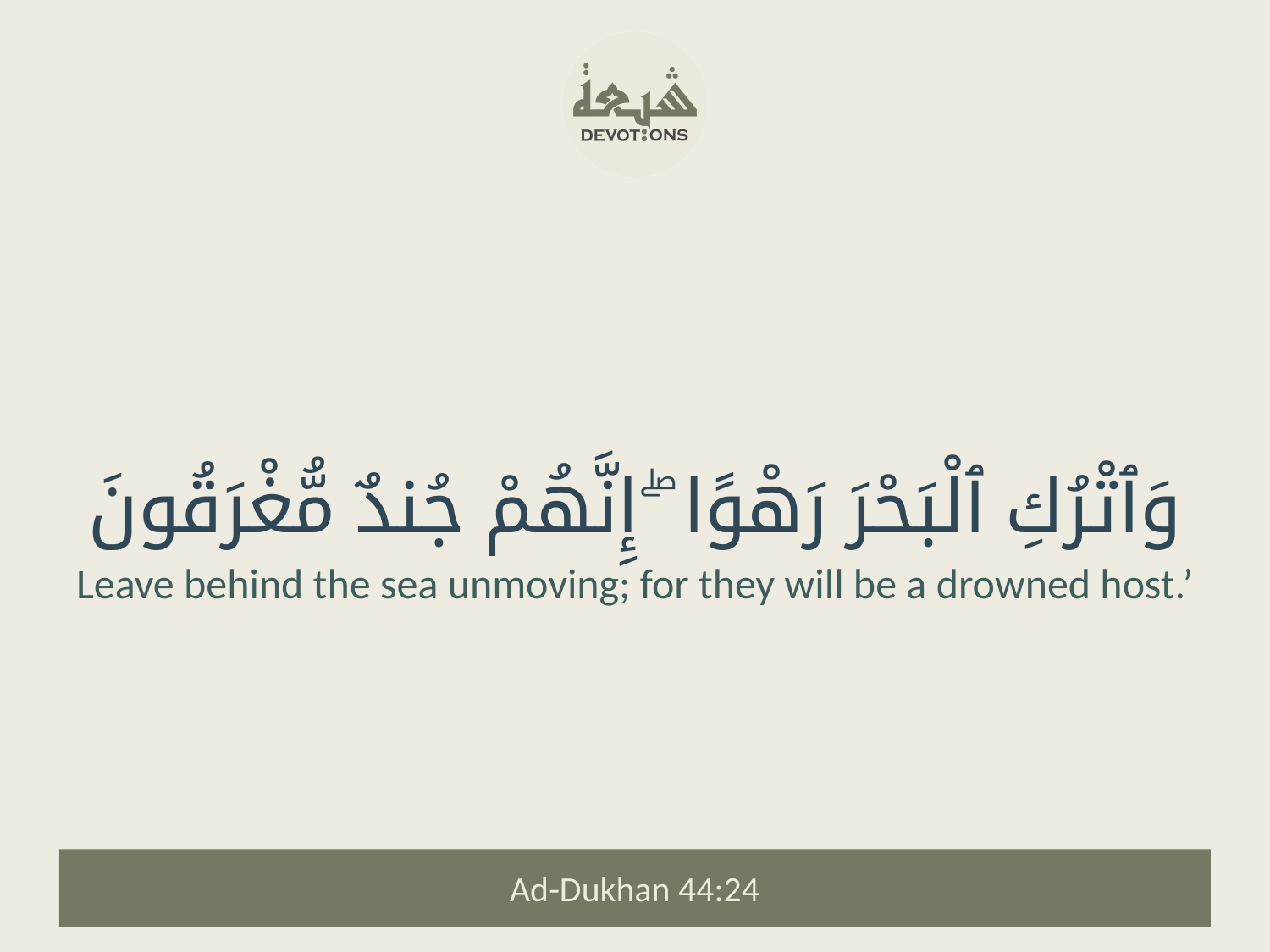

وَٱتْرُكِ ٱلْبَحْرَ رَهْوًا ۖ إِنَّهُمْ جُندٌ مُّغْرَقُونَ
Leave behind the sea unmoving; for they will be a drowned host.’
Ad-Dukhan 44:24